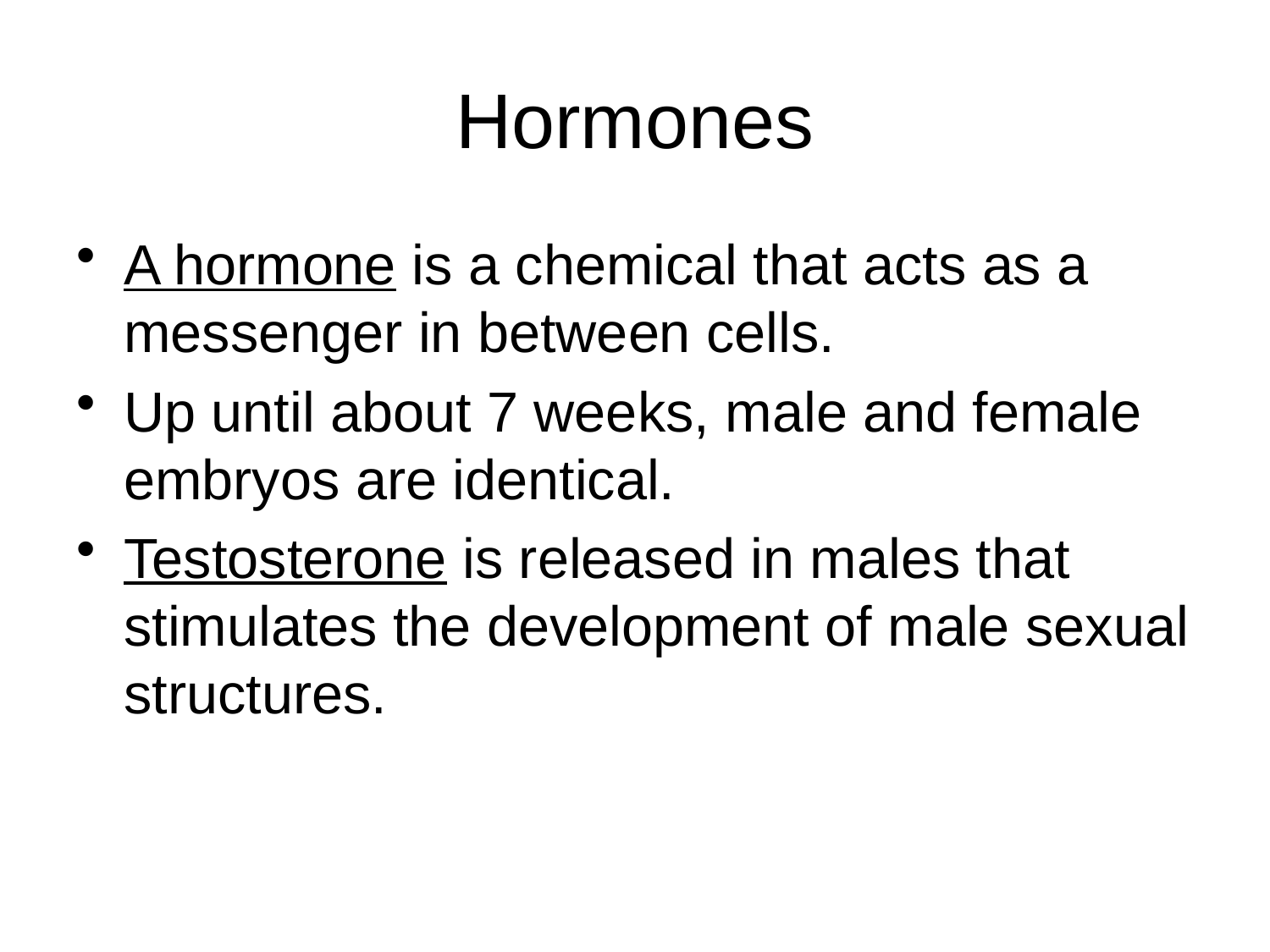

# Hormones
A hormone is a chemical that acts as a messenger in between cells.
Up until about 7 weeks, male and female embryos are identical.
Testosterone is released in males that stimulates the development of male sexual structures.